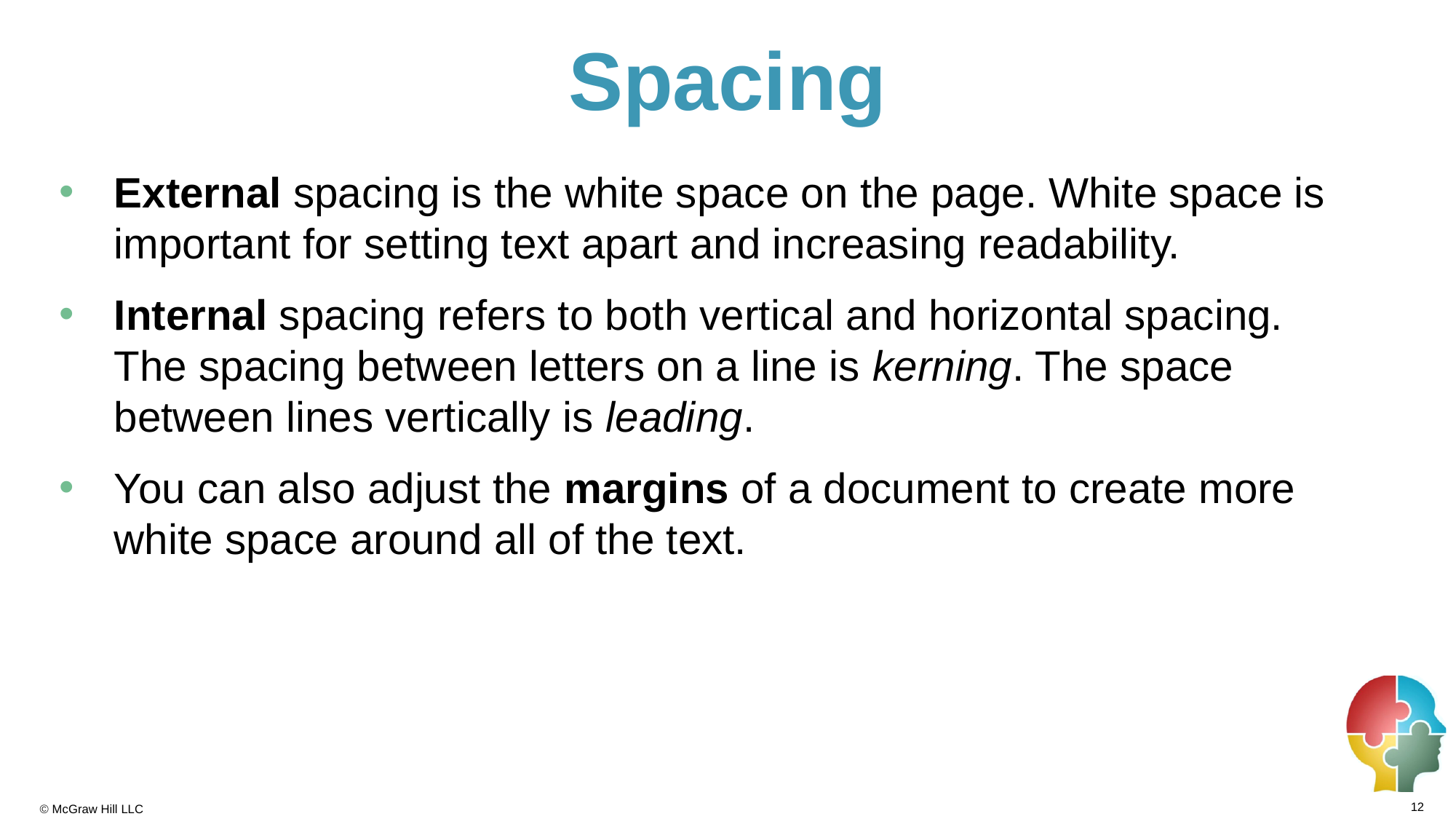

# Spacing
External spacing is the white space on the page. White space is important for setting text apart and increasing readability.
Internal spacing refers to both vertical and horizontal spacing. The spacing between letters on a line is kerning. The space between lines vertically is leading.
You can also adjust the margins of a document to create more white space around all of the text.
12